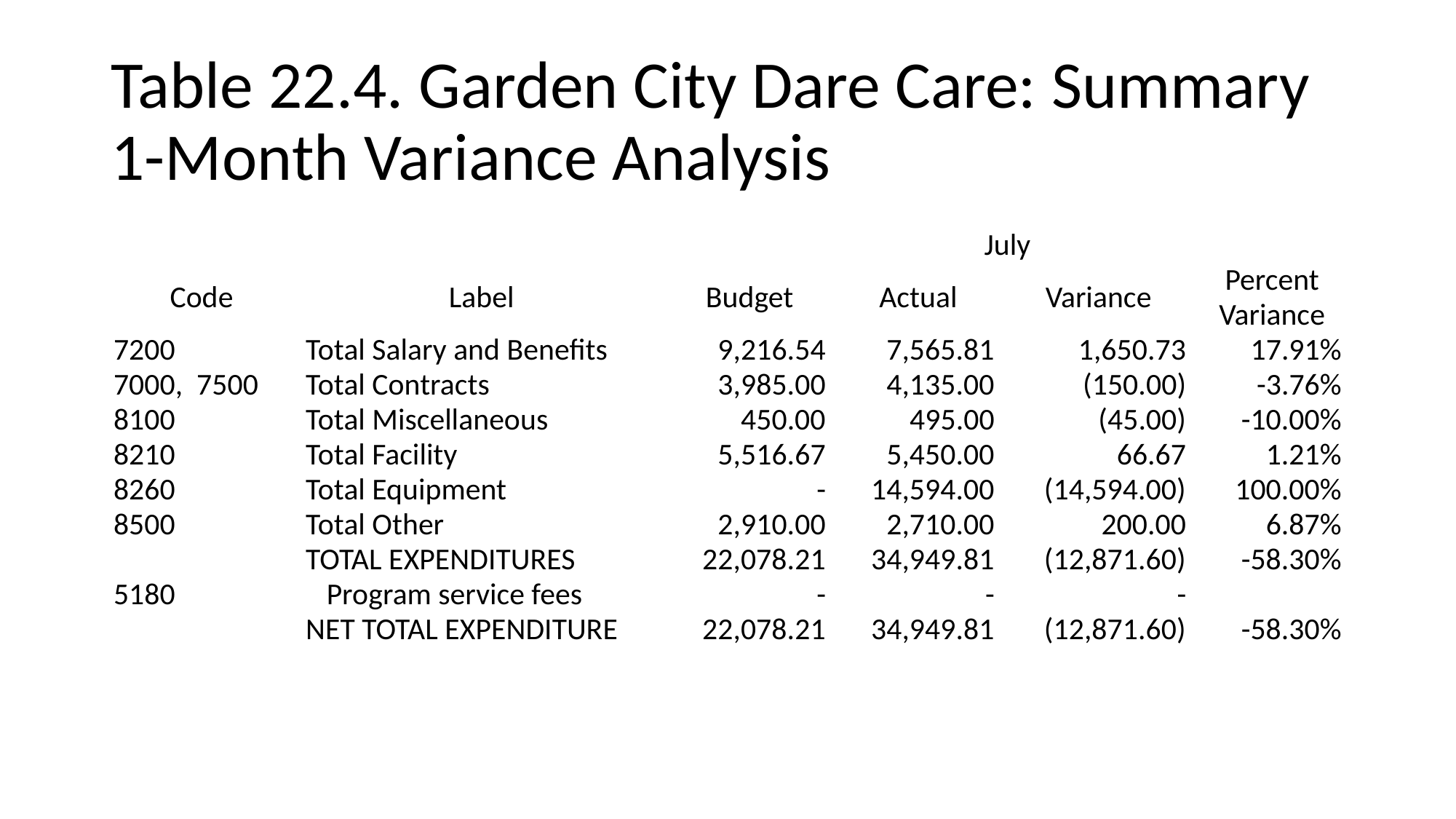

# Table 22.4. Garden City Dare Care: Summary 1-Month Variance Analysis
|  |  | July |  |  |  |
| --- | --- | --- | --- | --- | --- |
| Code | Label | Budget | Actual | Variance | Percent Variance |
| 7200 | Total Salary and Benefits | 9,216.54 | 7,565.81 | 1,650.73 | 17.91% |
| 7000, 7500 | Total Contracts | 3,985.00 | 4,135.00 | (150.00) | -3.76% |
| 8100 | Total Miscellaneous | 450.00 | 495.00 | (45.00) | -10.00% |
| 8210 | Total Facility | 5,516.67 | 5,450.00 | 66.67 | 1.21% |
| 8260 | Total Equipment | - | 14,594.00 | (14,594.00) | 100.00% |
| 8500 | Total Other | 2,910.00 | 2,710.00 | 200.00 | 6.87% |
|  | TOTAL EXPENDITURES | 22,078.21 | 34,949.81 | (12,871.60) | -58.30% |
| 5180 | Program service fees | - | - | - |  |
|  | NET TOTAL EXPENDITURE | 22,078.21 | 34,949.81 | (12,871.60) | -58.30% |